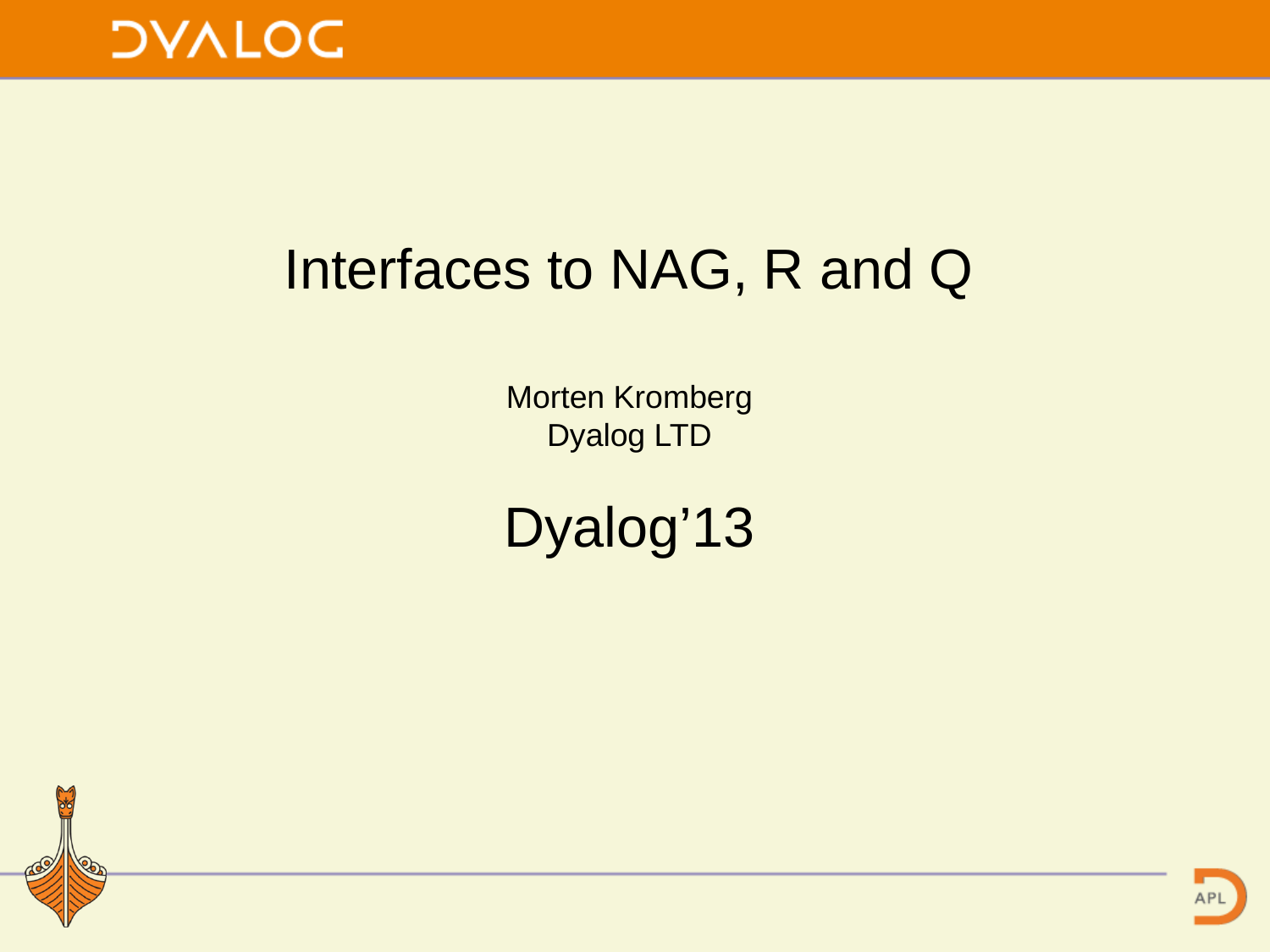

Interfaces to NAG, R and Q
Morten Kromberg
Dyalog LTD
Dyalog’13